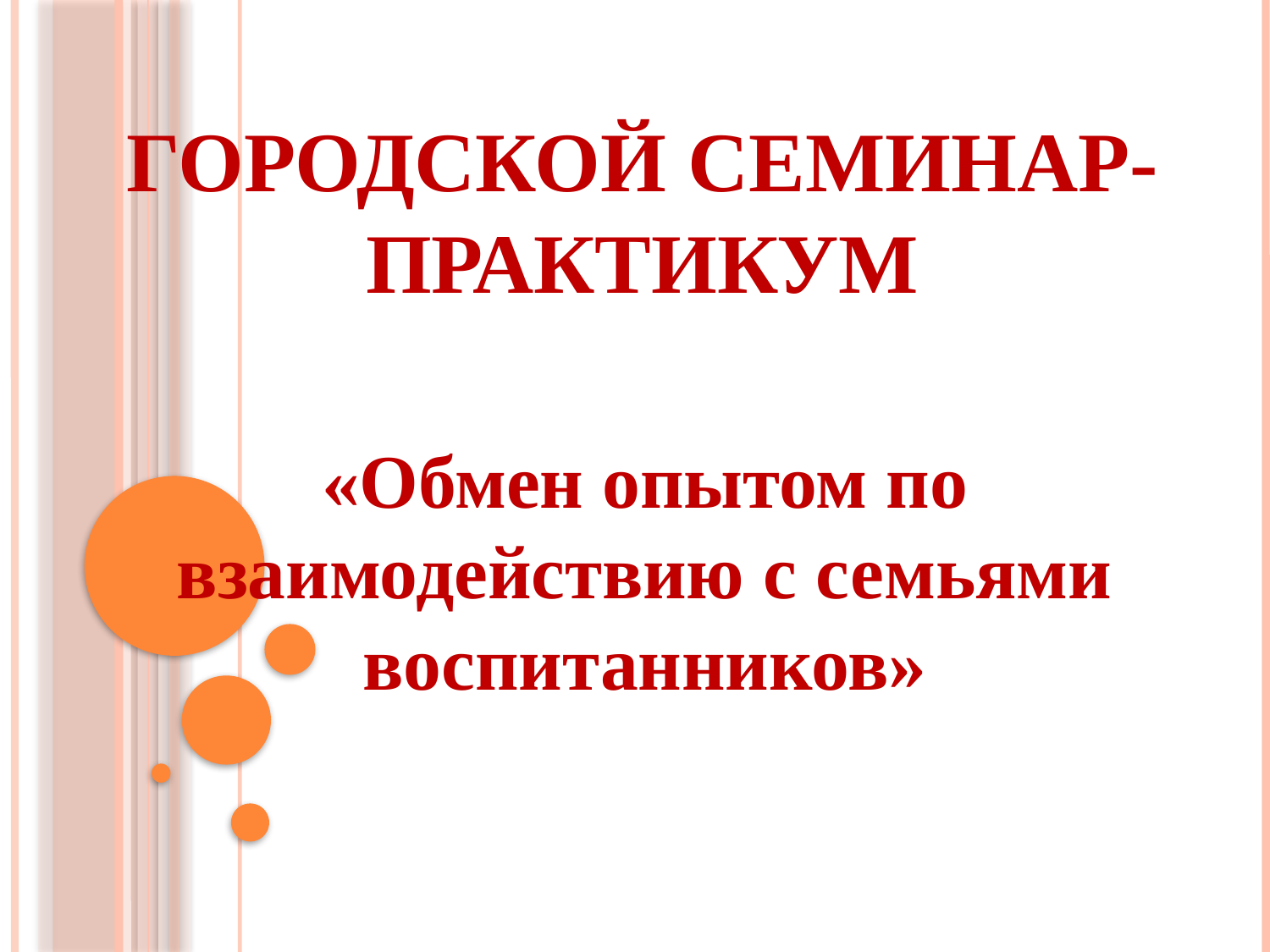

# Городской семинар-практикум
«Обмен опытом по взаимодействию с семьями воспитанников»